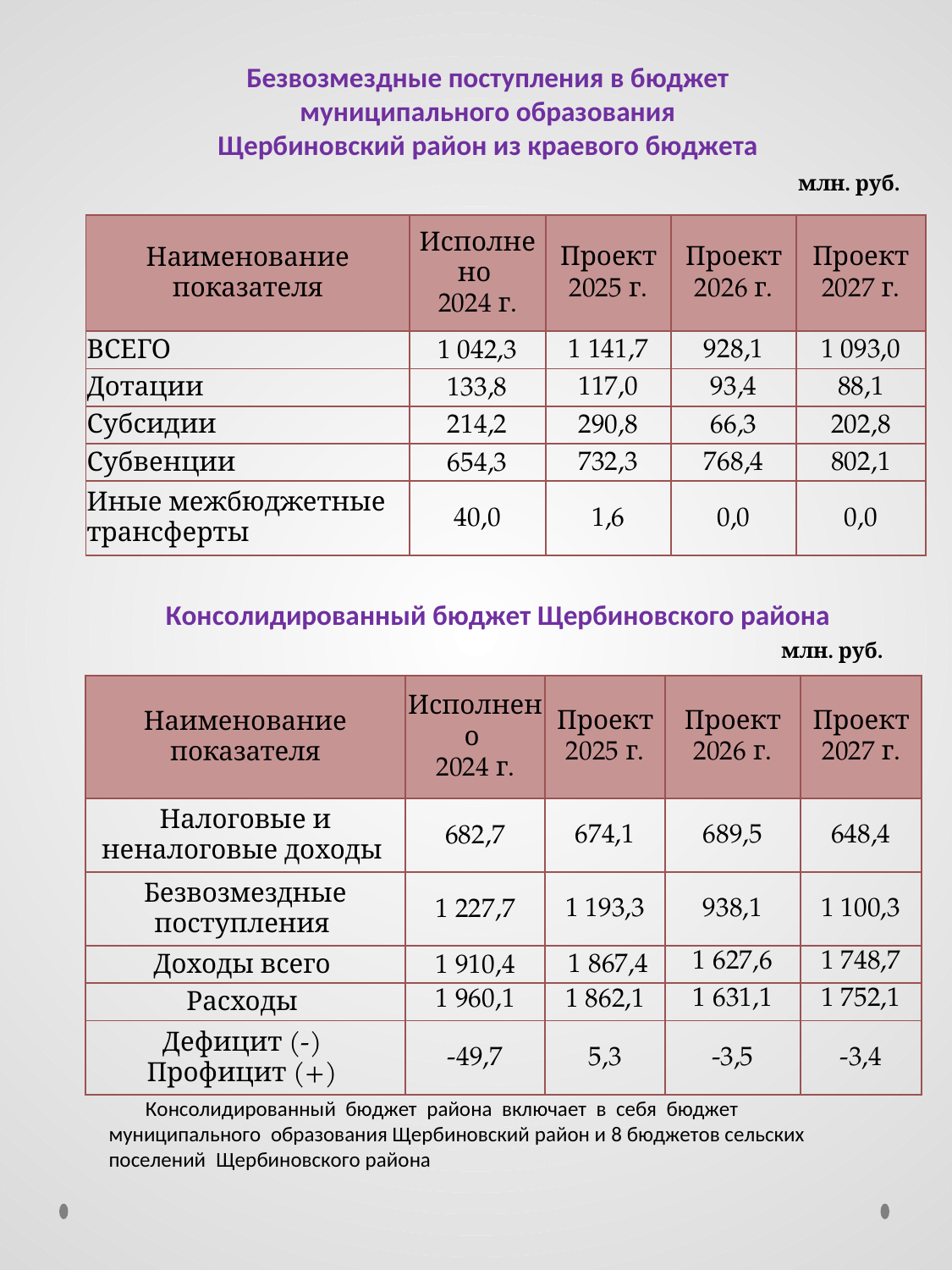

Безвозмездные поступления в бюджет муниципального образования Щербиновский район из краевого бюджета
млн. руб.
| Наименование показателя | Исполнено 2024 г. | Проект 2025 г. | Проект 2026 г. | Проект 2027 г. |
| --- | --- | --- | --- | --- |
| ВСЕГО | 1 042,3 | 1 141,7 | 928,1 | 1 093,0 |
| Дотации | 133,8 | 117,0 | 93,4 | 88,1 |
| Субсидии | 214,2 | 290,8 | 66,3 | 202,8 |
| Субвенции | 654,3 | 732,3 | 768,4 | 802,1 |
| Иные межбюджетные трансферты | 40,0 | 1,6 | 0,0 | 0,0 |
Консолидированный бюджет Щербиновского района
млн. руб.
| Наименование показателя | Исполнено 2024 г. | Проект 2025 г. | Проект 2026 г. | Проект 2027 г. |
| --- | --- | --- | --- | --- |
| Налоговые и неналоговые доходы | 682,7 | 674,1 | 689,5 | 648,4 |
| Безвозмездные поступления | 1 227,7 | 1 193,3 | 938,1 | 1 100,3 |
| Доходы всего | 1 910,4 | 1 867,4 | 1 627,6 | 1 748,7 |
| Расходы | 1 960,1 | 1 862,1 | 1 631,1 | 1 752,1 |
| Дефицит (-) Профицит (+) | -49,7 | 5,3 | -3,5 | -3,4 |
Консолидированный  бюджет  района  включает  в  себя  бюджет  муниципального  образования Щербиновский район и 8 бюджетов сельских поселений  Щербиновского района